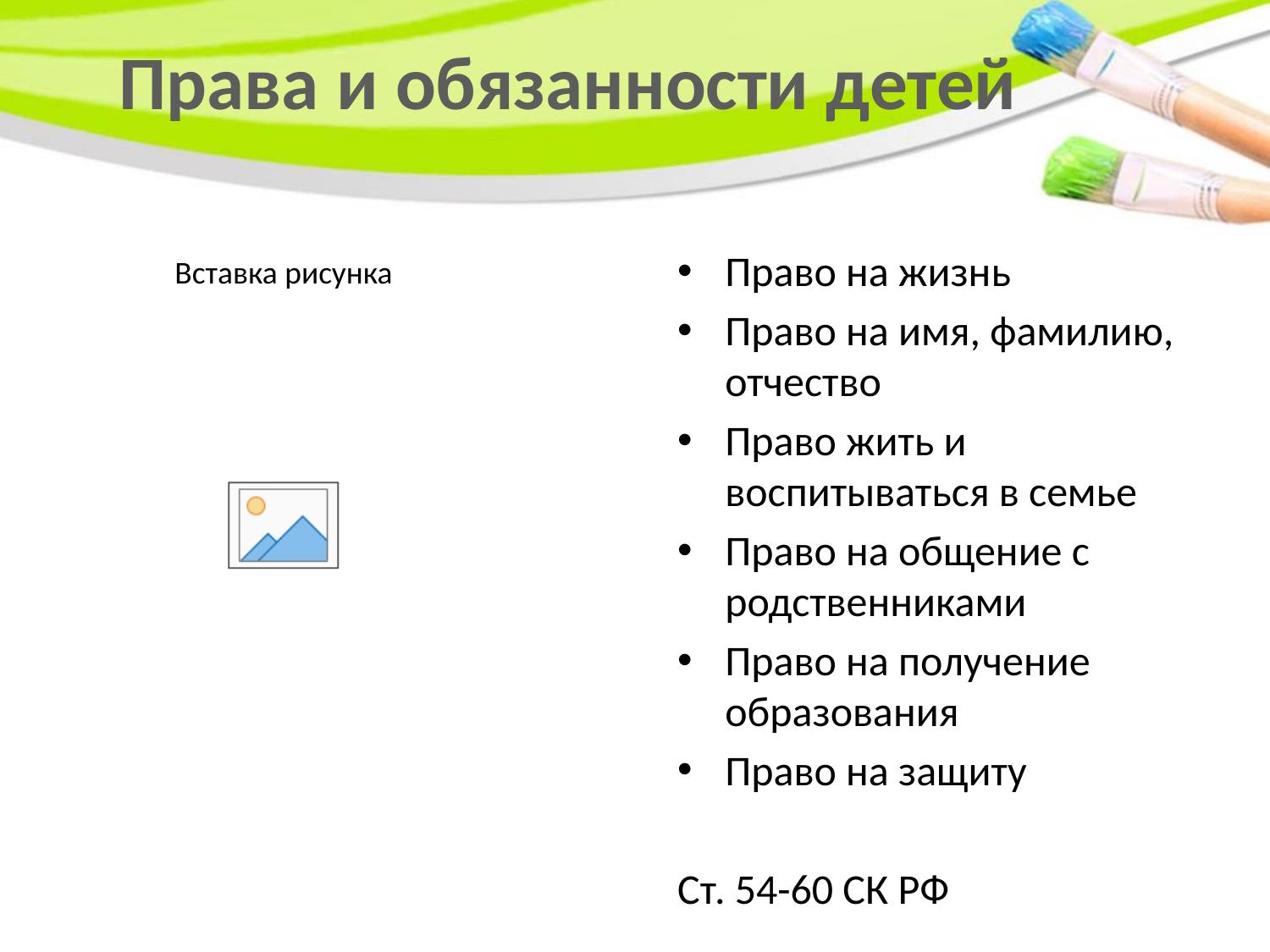

# Права и обязанности детей
Право на жизнь
Право на имя, фамилию, отчество
Право жить и воспитываться в семье
Право на общение с родственниками
Право на получение образования
Право на защиту

Ст. 54-60 СК РФ